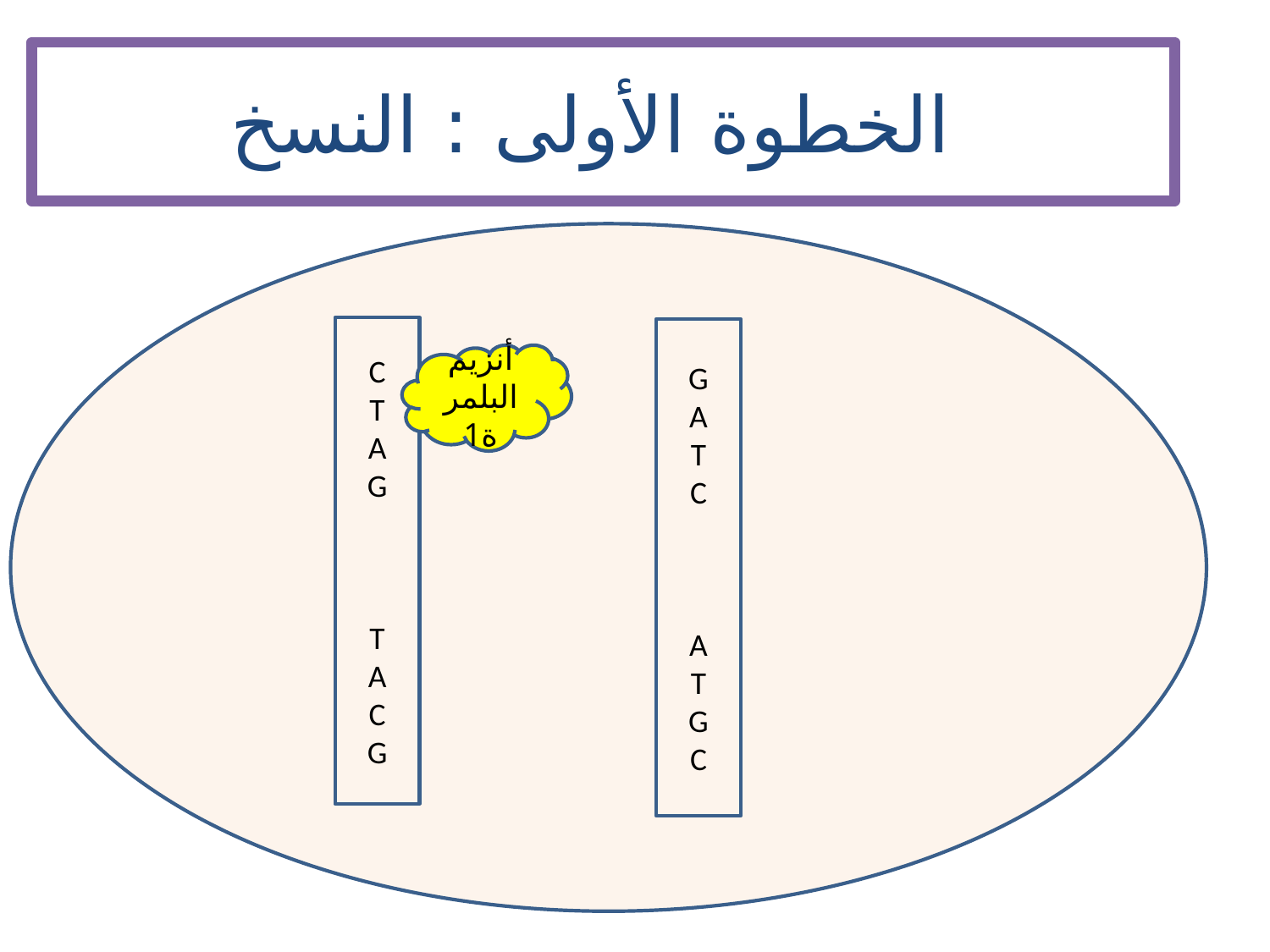

الخطوة الأولى : النسخ

C
T
A
G

T
A
C
G
G
A
T
C

A
T
G
C
أنزيم البلمرة1